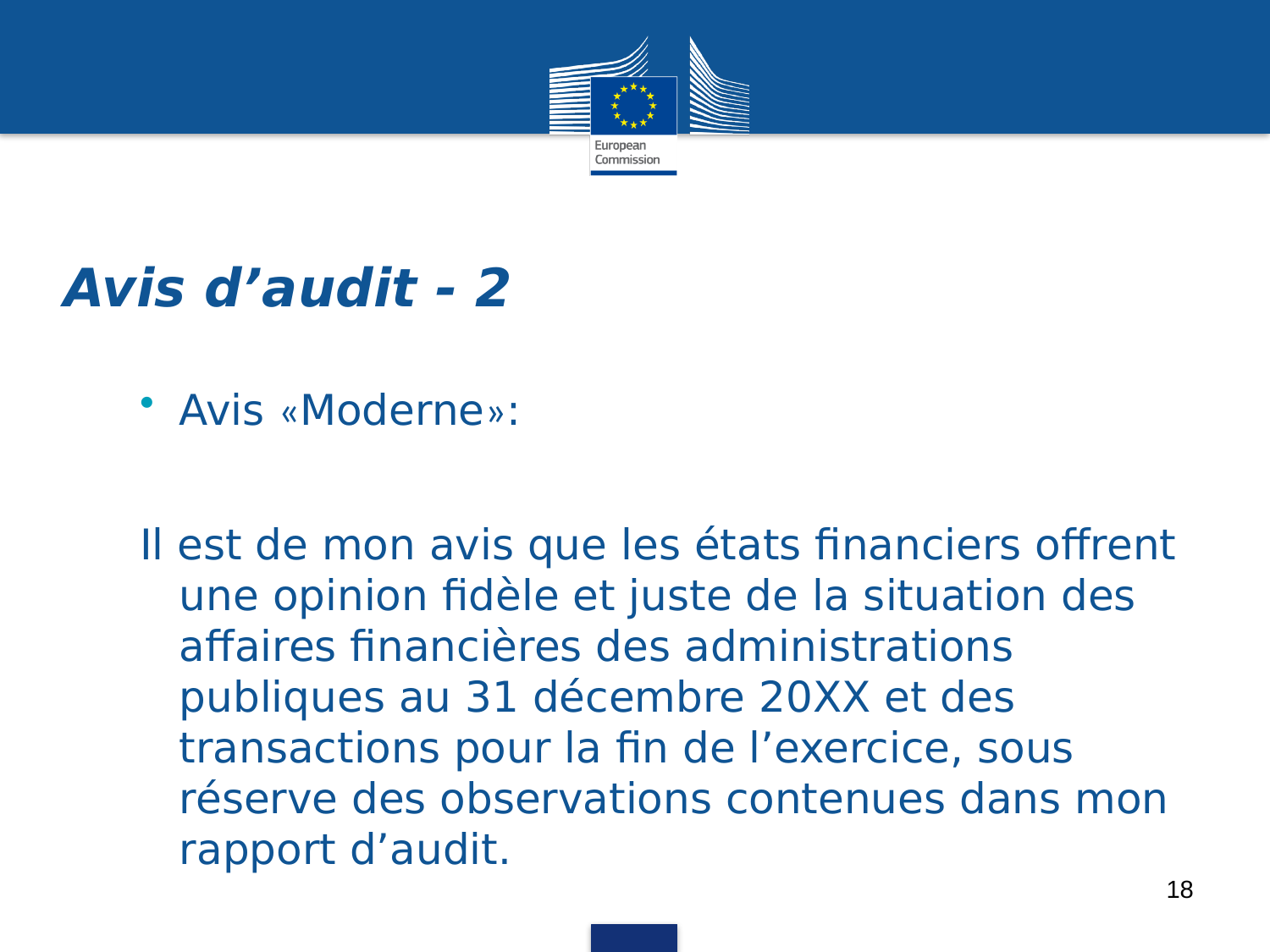

# Avis d’audit - 2
Avis «Moderne»:

Il est de mon avis que les états financiers offrent une opinion fidèle et juste de la situation des affaires financières des administrations publiques au 31 décembre 20XX et des transactions pour la fin de l’exercice, sous réserve des observations contenues dans mon rapport d’audit.

18